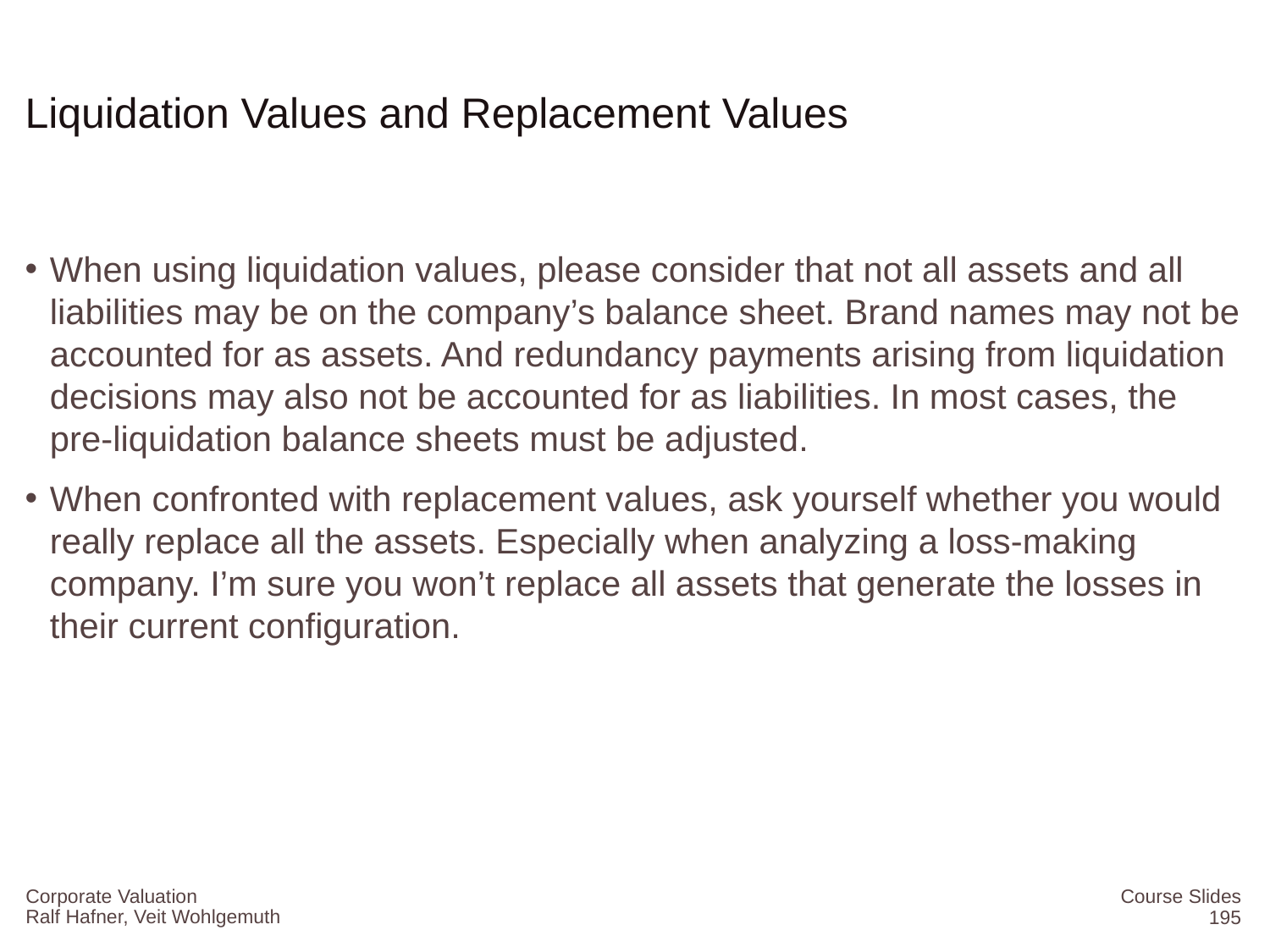

# Liquidation Values and Replacement Values
When using liquidation values, please consider that not all assets and all liabilities may be on the company’s balance sheet. Brand names may not be accounted for as assets. And redundancy payments arising from liquidation decisions may also not be accounted for as liabilities. In most cases, the pre-liquidation balance sheets must be adjusted.
When confronted with replacement values, ask yourself whether you would really replace all the assets. Especially when analyzing a loss-making company. I’m sure you won’t replace all assets that generate the losses in their current configuration.

Corporate Valuation
Course Slides
195